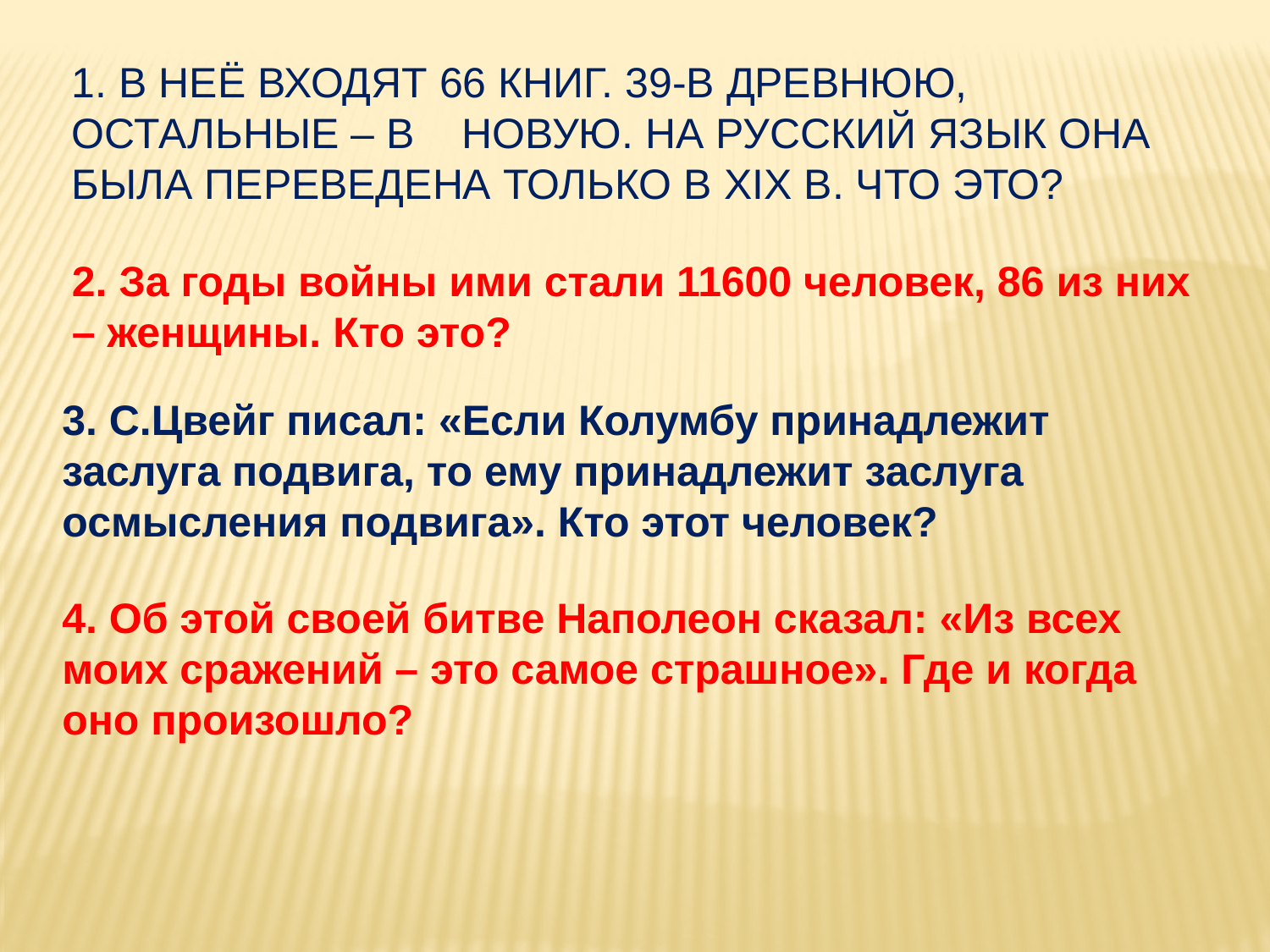

1. В неё входят 66 книг. 39-в древнюю, остальные – в    новую. На русский язык она была переведена только в XIX в. Что это?
2. За годы войны ими стали 11600 человек, 86 из них – женщины. Кто это?
3. С.Цвейг писал: «Если Колумбу принадлежит заслуга подвига, то ему принадлежит заслуга осмысления подвига». Кто этот человек?
4. Об этой своей битве Наполеон сказал: «Из всех моих сражений – это самое страшное». Где и когда оно произошло?